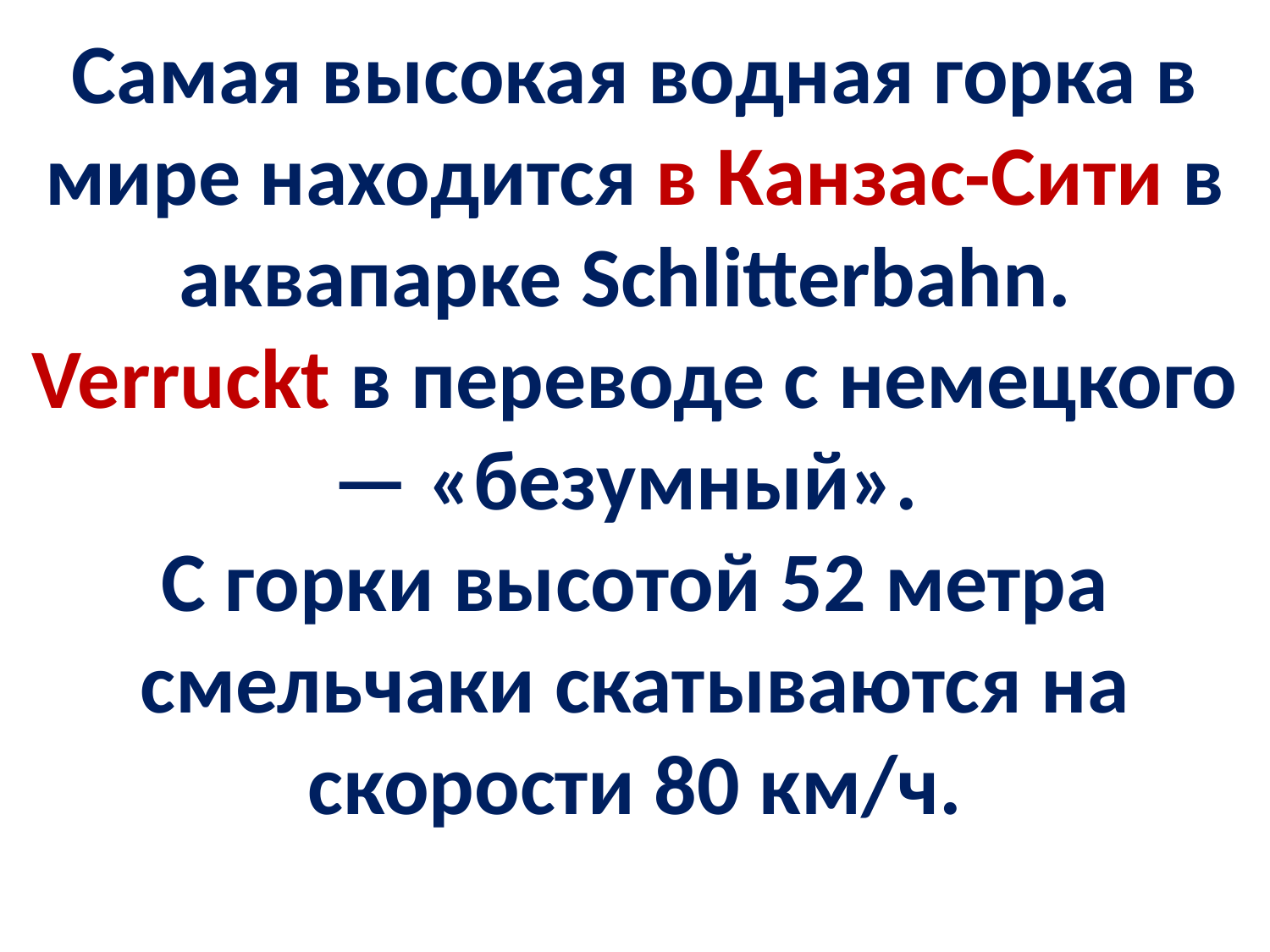

# Самая высокая водная горка в мире находится в Канзас-Сити в аквапарке Schlitterbahn. Verruckt в переводе с немецкого — «безумный». С горки высотой 52 метра смельчаки скатываются на скорости 80 км/ч.